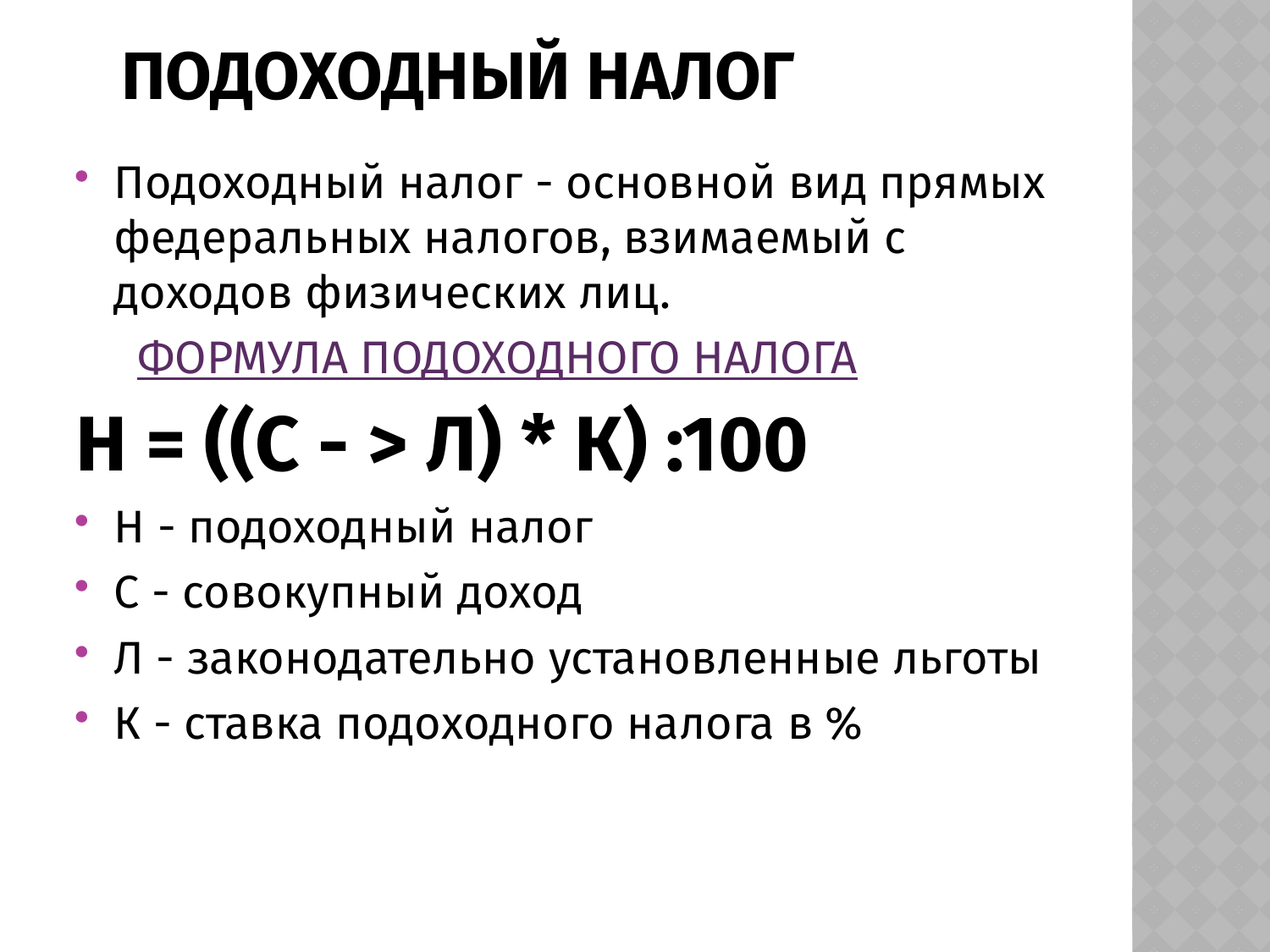

# ПОДОХОДНЫЙ НАЛОГ
Подоходный налог - основной вид прямых федеральных налогов, взимаемый с доходов физических лиц.
     ФОРМУЛА ПОДОХОДНОГО НАЛОГА
Н = ((С - > Л) * К) :100
Н - подоходный налог
С - совокупный доход
Л - законодательно установленные льготы
К - ставка подоходного налога в %